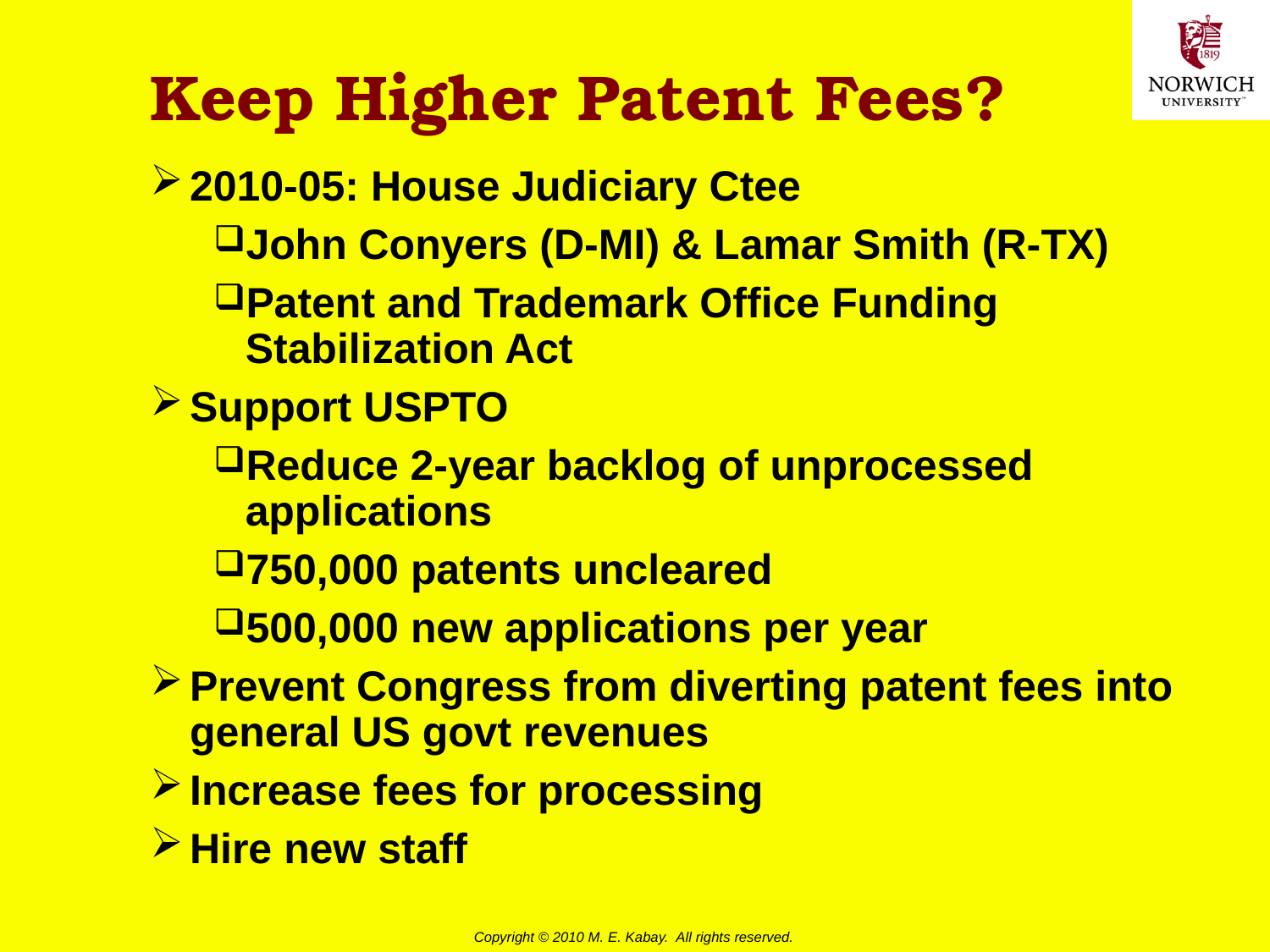

# Keep Higher Patent Fees?
2010-05: House Judiciary Ctee
John Conyers (D-MI) & Lamar Smith (R-TX)
Patent and Trademark Office Funding Stabilization Act
Support USPTO
Reduce 2-year backlog of unprocessed applications
750,000 patents uncleared
500,000 new applications per year
Prevent Congress from diverting patent fees into general US govt revenues
Increase fees for processing
Hire new staff